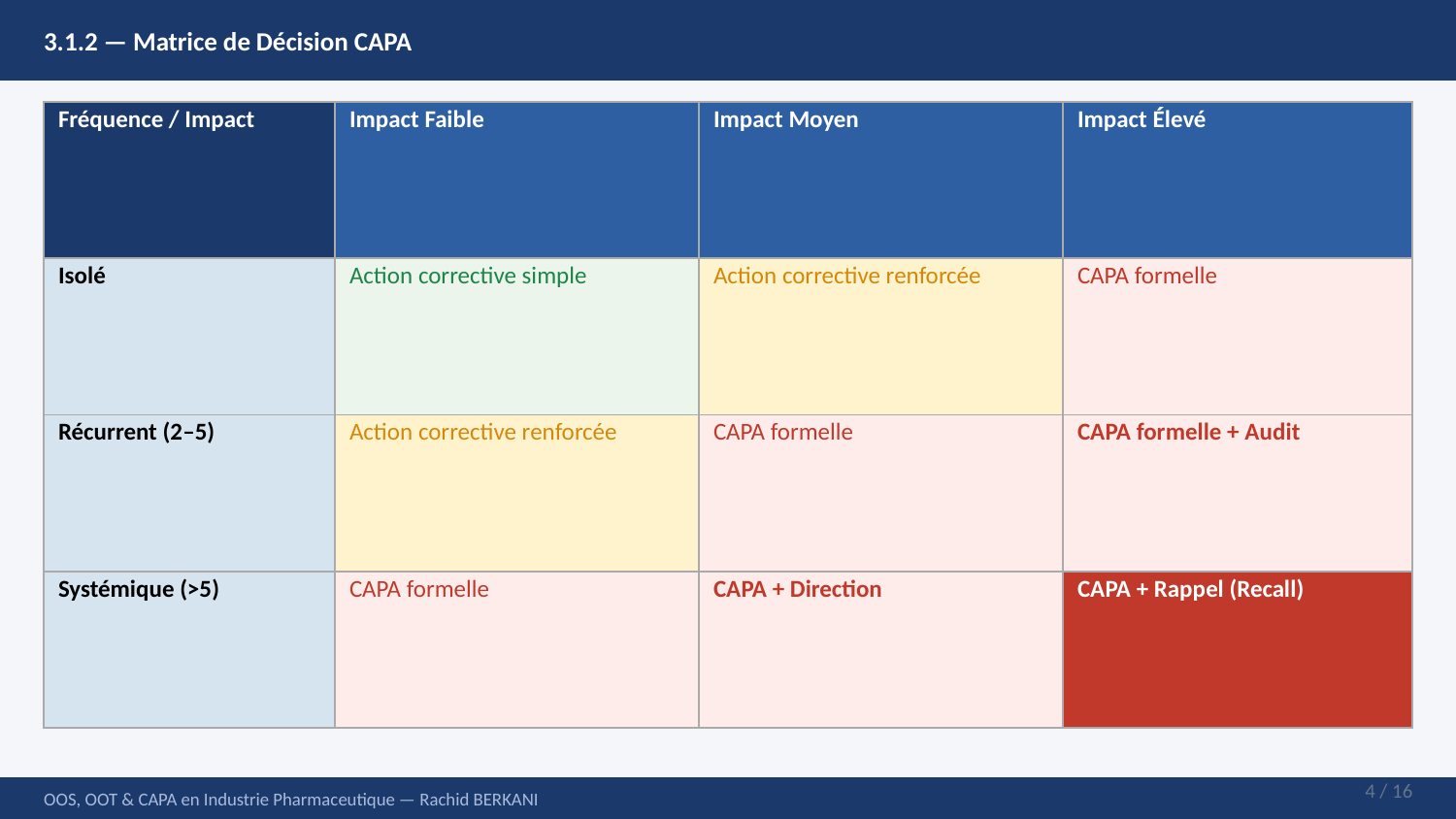

3.1.2 — Matrice de Décision CAPA
| Fréquence / Impact | Impact Faible | Impact Moyen | Impact Élevé |
| --- | --- | --- | --- |
| Isolé | Action corrective simple | Action corrective renforcée | CAPA formelle |
| Récurrent (2–5) | Action corrective renforcée | CAPA formelle | CAPA formelle + Audit |
| Systémique (>5) | CAPA formelle | CAPA + Direction | CAPA + Rappel (Recall) |
4 / 16

OOS, OOT & CAPA en Industrie Pharmaceutique — Rachid BERKANI